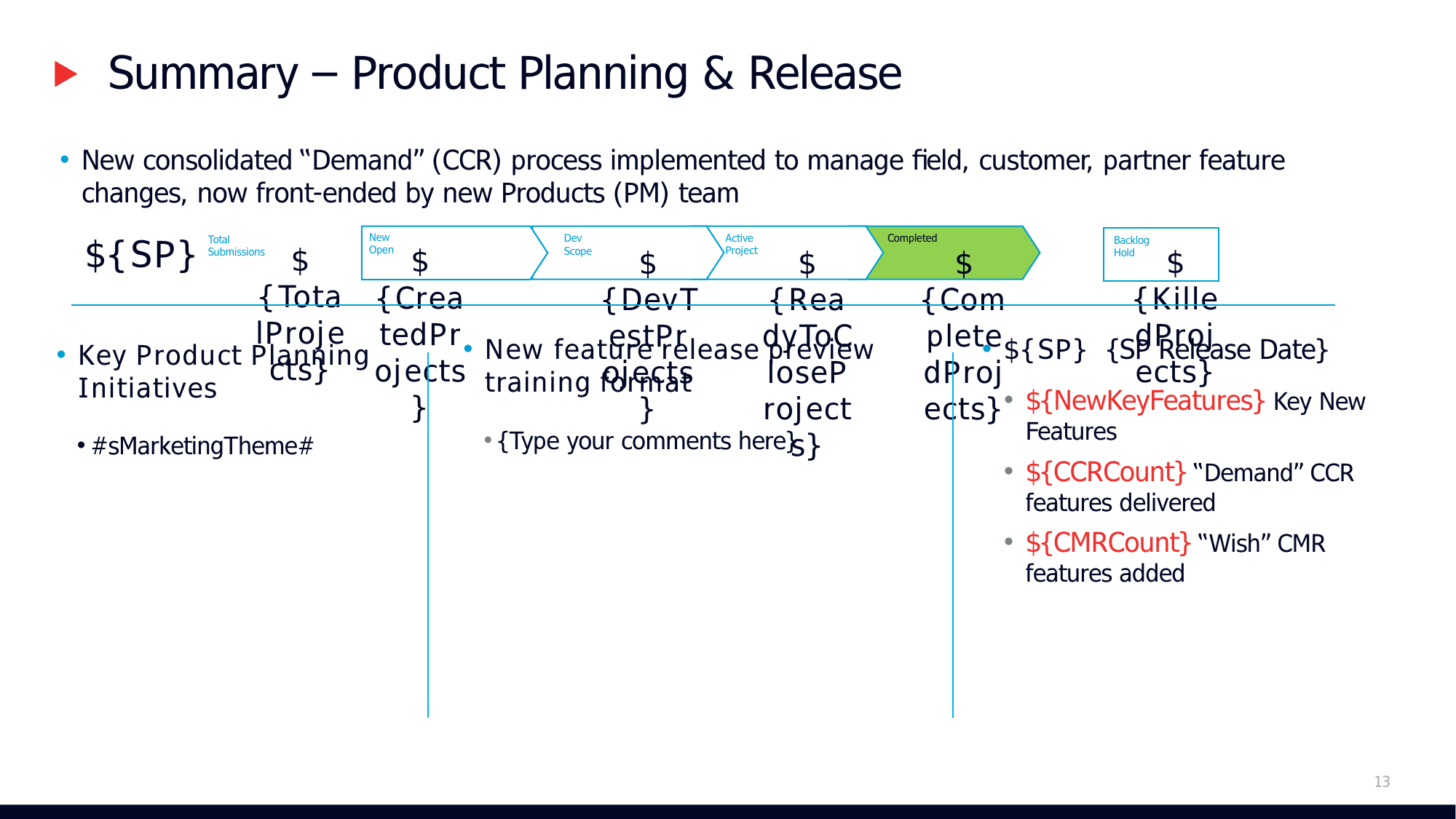

# Summary – Product Planning & Release
New consolidated “Demand” (CCR) process implemented to manage field, customer, partner feature changes, now front-ended by new Products (PM) team
New
Open

${TotalProjects}
${CreatedProjects}
Active
Project

${KilledProjects}
${ReadyToCloseProjects}
Completed

${CompletedProjects}

Dev
Scope
${DevTestProjects}
Total Submissions

Backlog
Hold
${SP}
Key Product Planning Initiatives
#sMarketingTheme#

${SP}  {SP Release Date}
${NewKeyFeatures} Key New Features
${CCRCount} “Demand” CCR features delivered
${CMRCount} “Wish” CMR features added

New feature release preview training format
{Type your comments here}

13